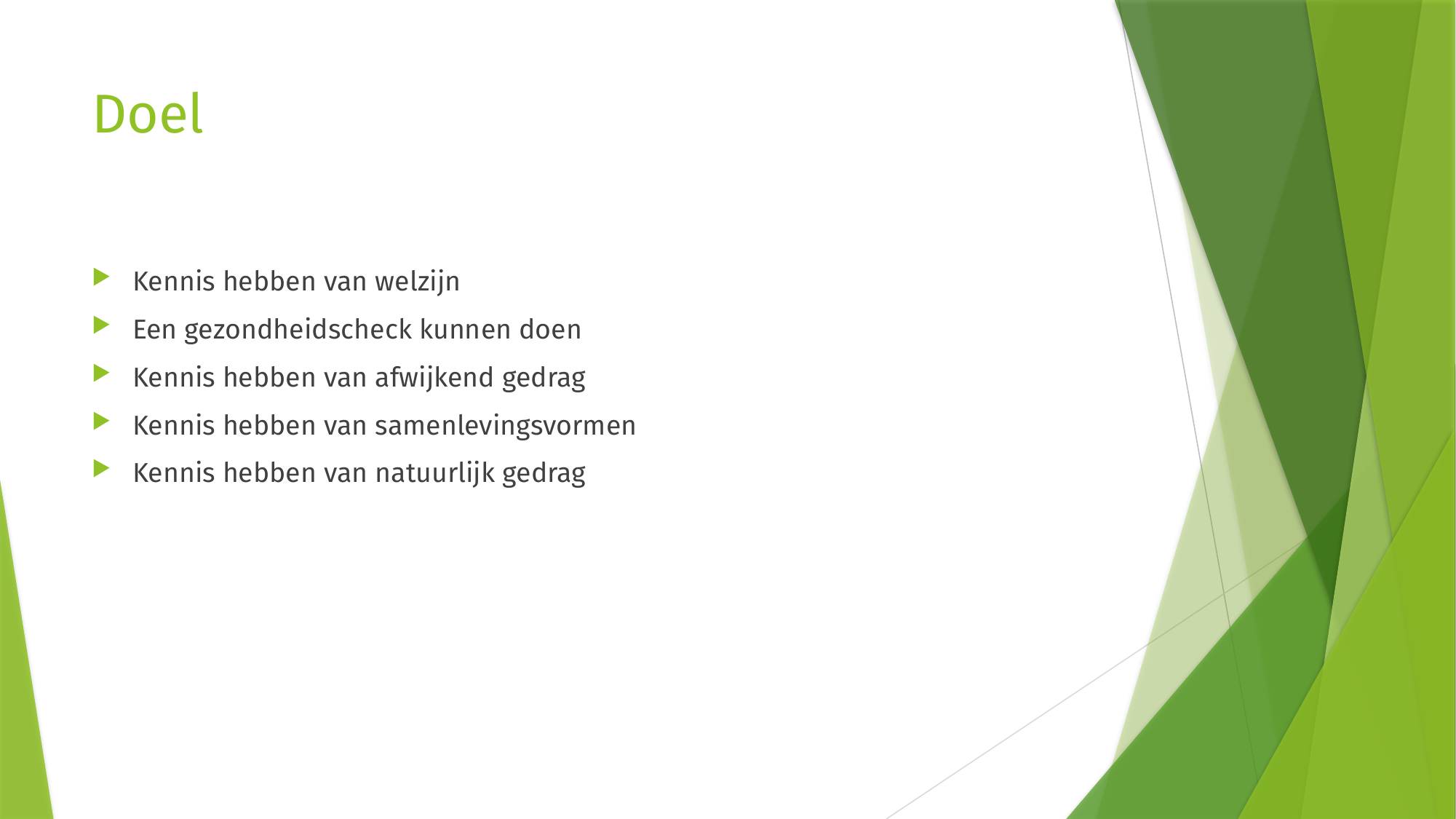

# Doel
Kennis hebben van welzijn
Een gezondheidscheck kunnen doen
Kennis hebben van afwijkend gedrag
Kennis hebben van samenlevingsvormen
Kennis hebben van natuurlijk gedrag